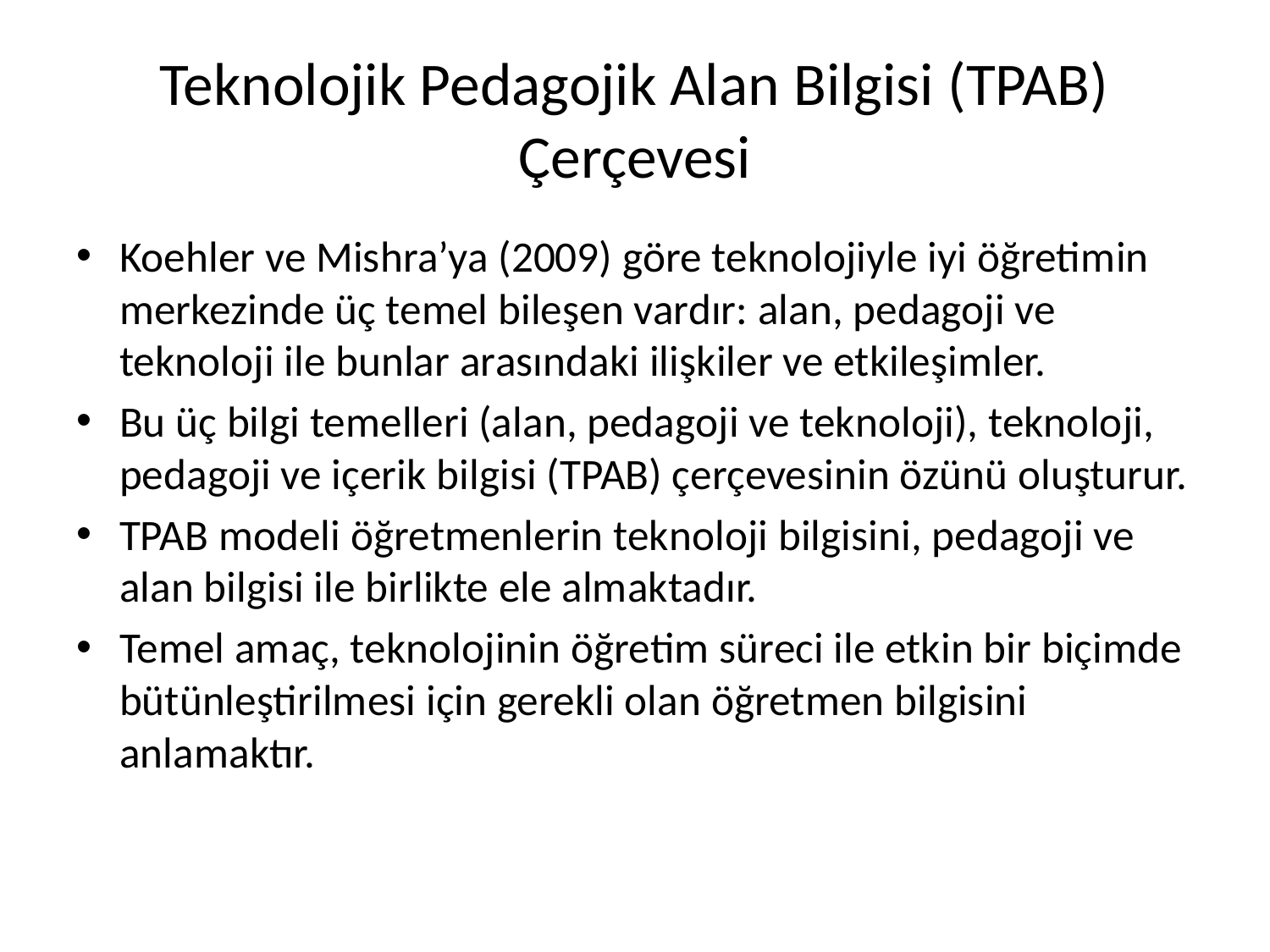

# Teknolojik Pedagojik Alan Bilgisi (TPAB) Çerçevesi
Koehler ve Mishra’ya (2009) göre teknolojiyle iyi öğretimin merkezinde üç temel bileşen vardır: alan, pedagoji ve teknoloji ile bunlar arasındaki ilişkiler ve etkileşimler.
Bu üç bilgi temelleri (alan, pedagoji ve teknoloji), teknoloji, pedagoji ve içerik bilgisi (TPAB) çerçevesinin özünü oluşturur.
TPAB modeli öğretmenlerin teknoloji bilgisini, pedagoji ve alan bilgisi ile birlikte ele almaktadır.
Temel amaç, teknolojinin öğretim süreci ile etkin bir biçimde bütünleştirilmesi için gerekli olan öğretmen bilgisini anlamaktır.